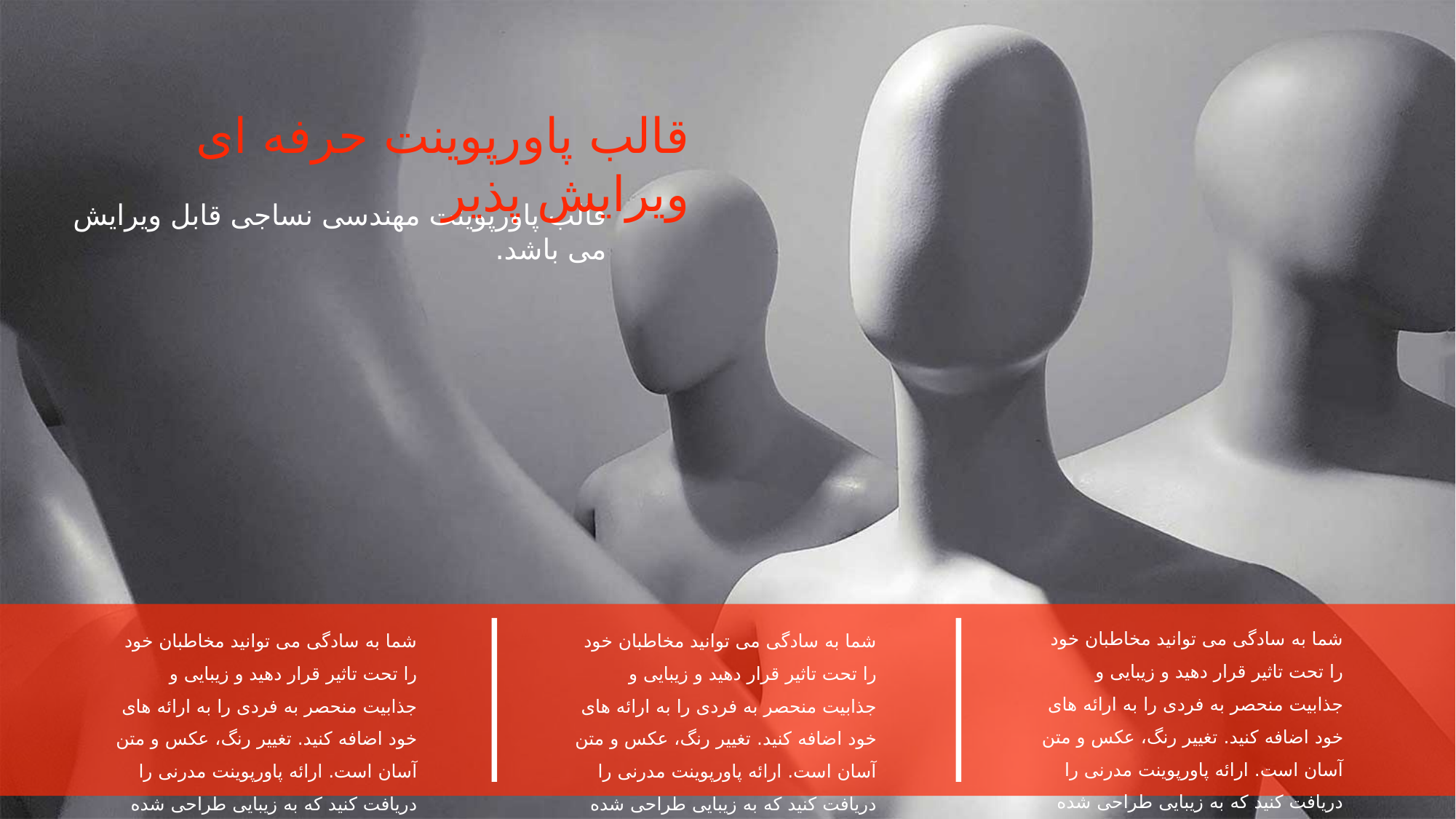

قالب پاورپوینت حرفه ای ویرایش پذیر
قالب پاورپوینت مهندسی نساجی قابل ویرایش می باشد.

شما به سادگی می توانید مخاطبان خود را تحت تاثیر قرار دهید و زیبایی و جذابیت منحصر به فردی را به ارائه های خود اضافه کنید. تغییر رنگ، عکس و متن آسان است. ارائه پاورپوینت مدرنی را دریافت کنید که به زیبایی طراحی شده است.
شما به سادگی می توانید مخاطبان خود را تحت تاثیر قرار دهید و زیبایی و جذابیت منحصر به فردی را به ارائه های خود اضافه کنید. تغییر رنگ، عکس و متن آسان است. ارائه پاورپوینت مدرنی را دریافت کنید که به زیبایی طراحی شده است.
شما به سادگی می توانید مخاطبان خود را تحت تاثیر قرار دهید و زیبایی و جذابیت منحصر به فردی را به ارائه های خود اضافه کنید. تغییر رنگ، عکس و متن آسان است. ارائه پاورپوینت مدرنی را دریافت کنید که به زیبایی طراحی شده است.